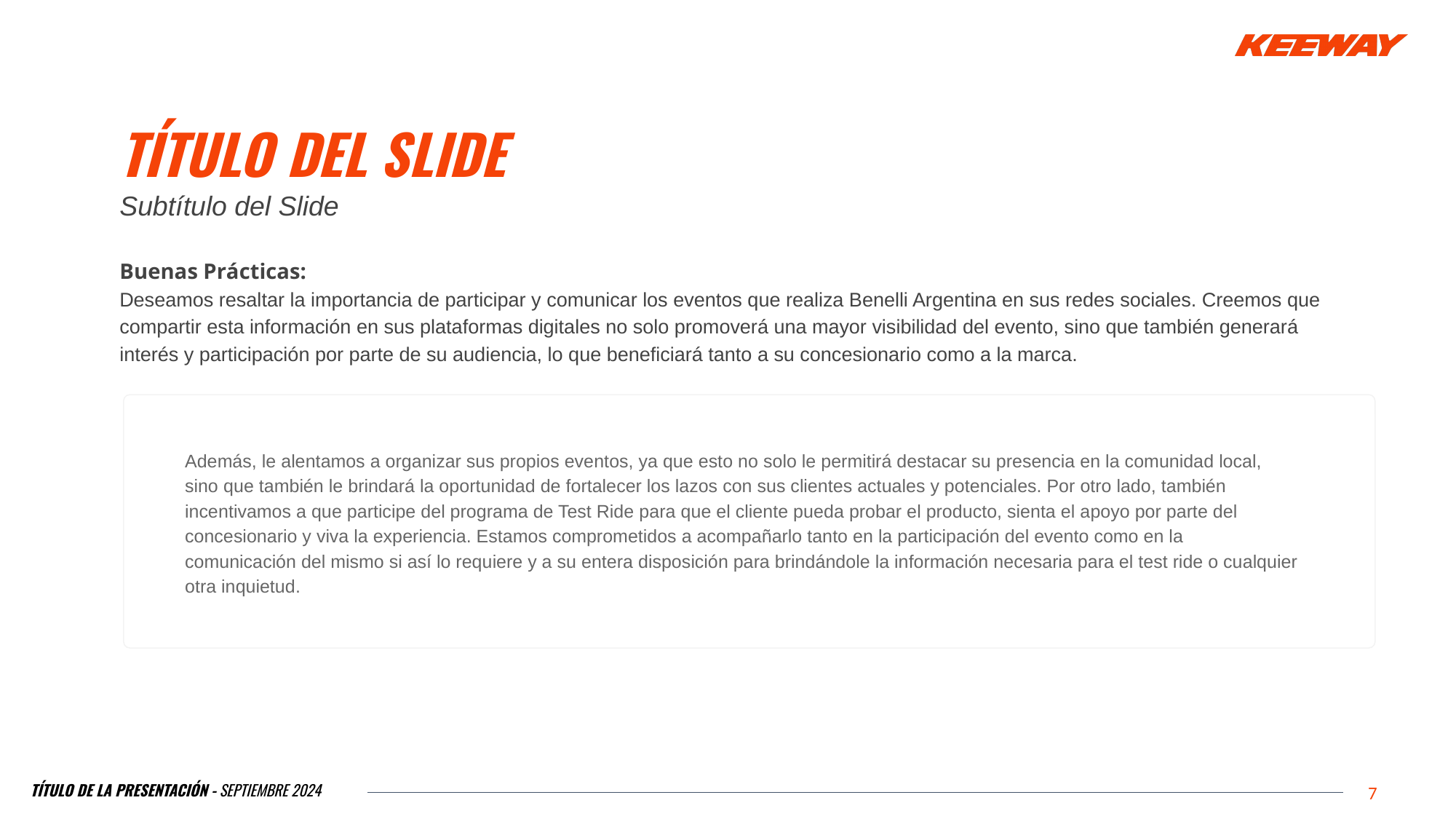

TÍTULO DEL SLIDE
Subtítulo del Slide
Buenas Prácticas:
Deseamos resaltar la importancia de participar y comunicar los eventos que realiza Benelli Argentina en sus redes sociales. Creemos que compartir esta información en sus plataformas digitales no solo promoverá una mayor visibilidad del evento, sino que también generará interés y participación por parte de su audiencia, lo que beneficiará tanto a su concesionario como a la marca.

Además, le alentamos a organizar sus propios eventos, ya que esto no solo le permitirá destacar su presencia en la comunidad local, sino que también le brindará la oportunidad de fortalecer los lazos con sus clientes actuales y potenciales. Por otro lado, también incentivamos a que participe del programa de Test Ride para que el cliente pueda probar el producto, sienta el apoyo por parte del concesionario y viva la experiencia. Estamos comprometidos a acompañarlo tanto en la participación del evento como en la comunicación del mismo si así lo requiere y a su entera disposición para brindándole la información necesaria para el test ride o cualquier otra inquietud.
7